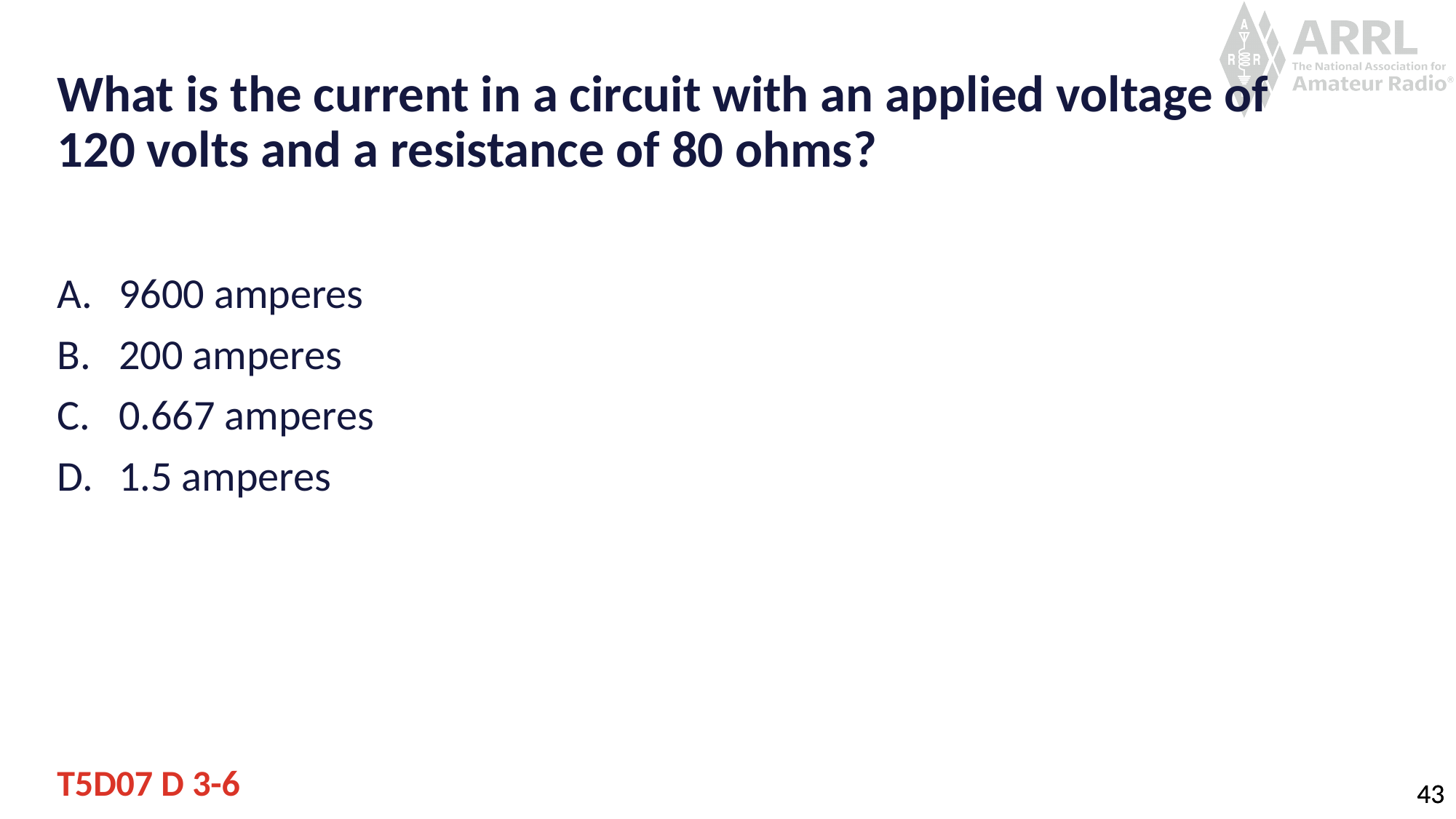

# What is the current in a circuit with an applied voltage of 120 volts and a resistance of 80 ohms?
9600 amperes
200 amperes
0.667 amperes
1.5 amperes
T5D07 D 3-6